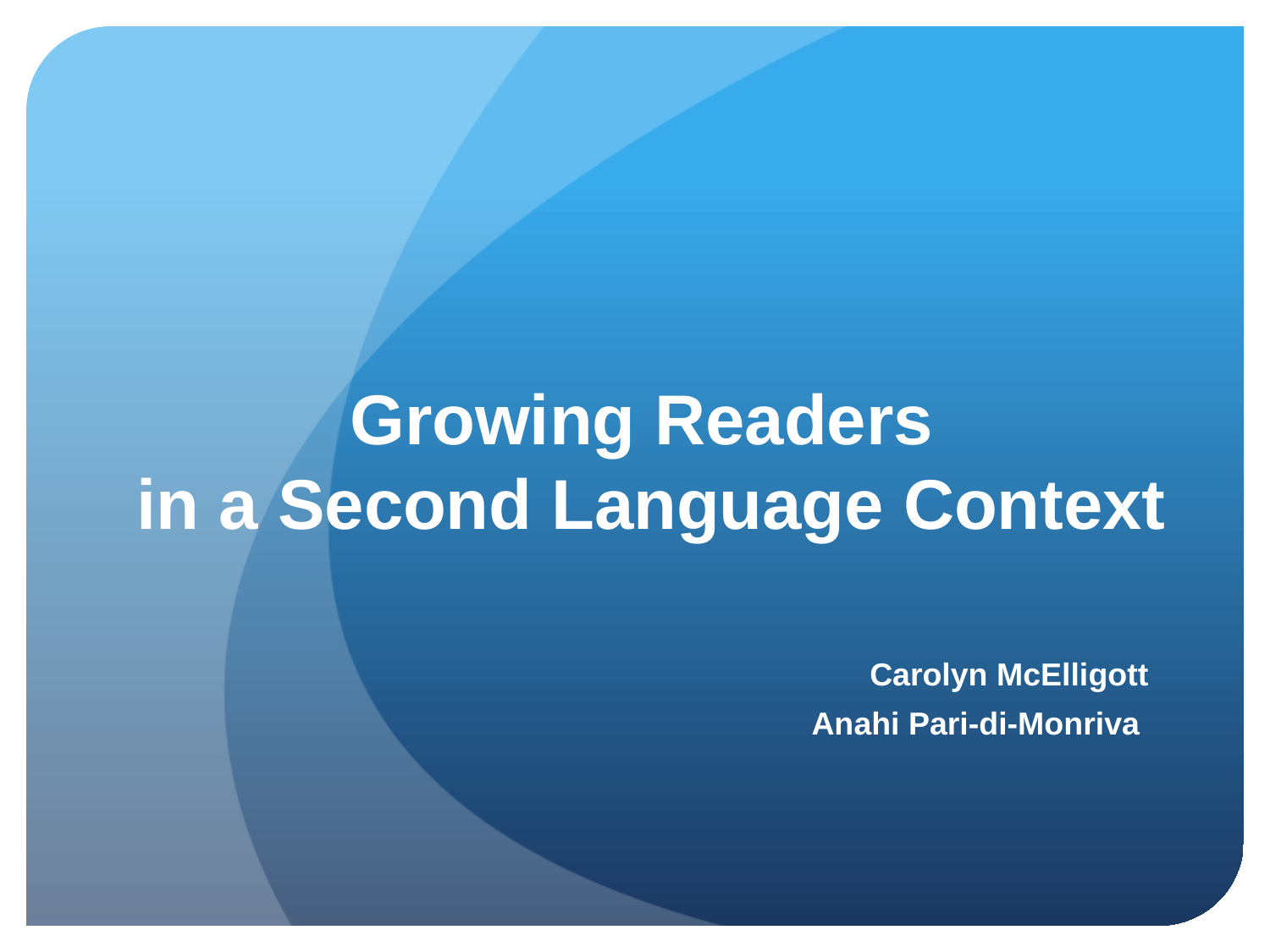

# Growing Readers in a Second Language Context

Carolyn McElligott
Anahi Pari-di-Monriva